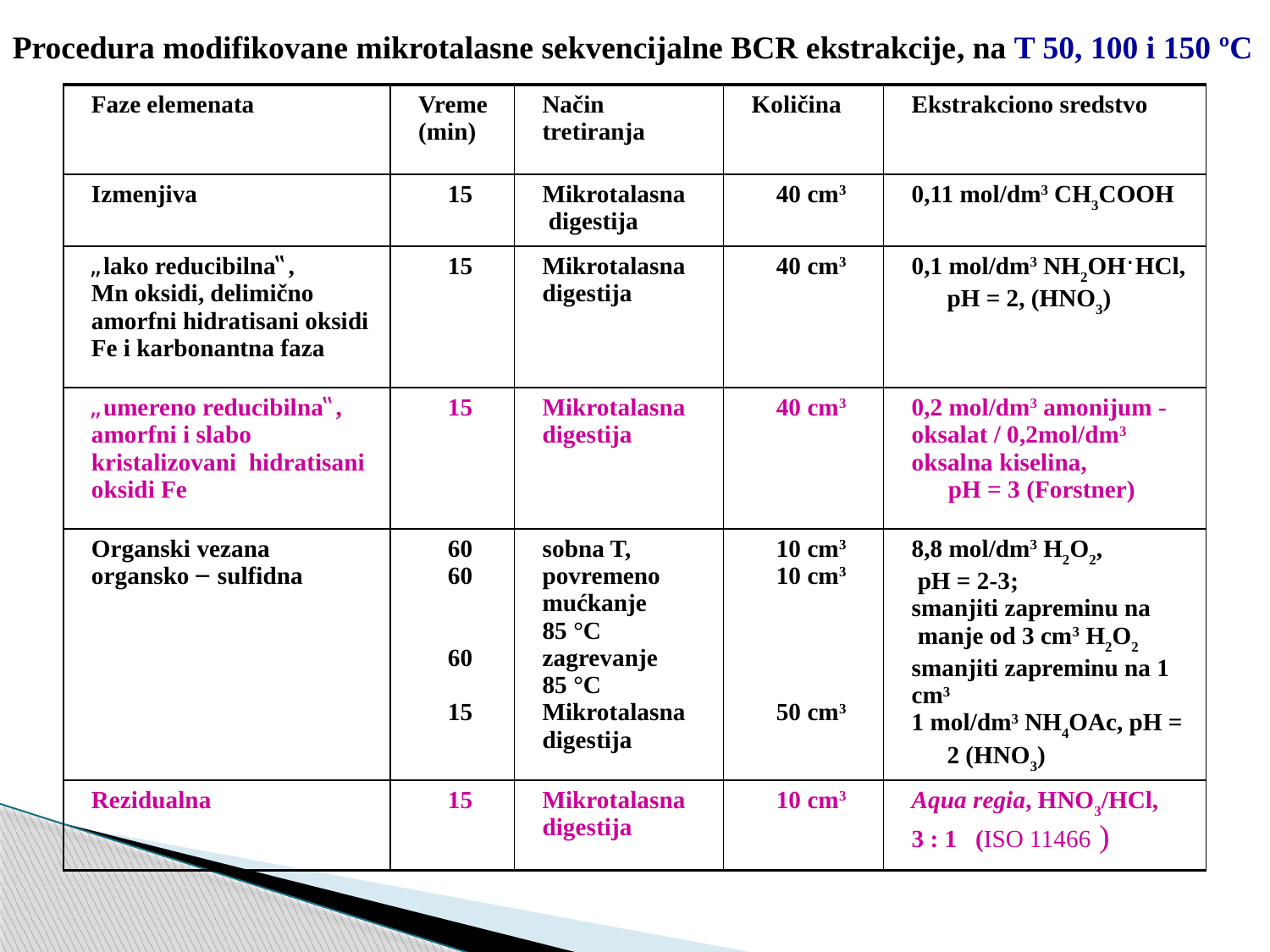

Procedura modifikovane mikrotalasne sekvencijalne BCR ekstrakcije, na T 50, 100 i 150 ºC
| Faze elemenata | Vreme (min) | Način tretiranja | Količina | Ekstrakciono sredstvo |
| --- | --- | --- | --- | --- |
| Izmenjiva | 15 | Mikrotalasna digestija | 40 cm3 | 0,11 mol/dm3 CH3COOH |
| „lako reducibilna“, Mn oksidi, delimično amorfni hidratisani oksidi Fe i karbonantna faza | 15 | Mikrotalasna digestija | 40 cm3 | 0,1 mol/dm3 NH2OH·HCl, pH = 2, (HNO3) |
| „umereno reducibilna“, amorfni i slabo kristalizovani hidratisani oksidi Fe | 15 | Mikrotalasna digestija | 40 cm3 | 0,2 mol/dm3 amonijum - oksalat / 0,2mol/dm3 oksalna kiselina, pH = 3 (Forstner) |
| Organski vezana organsko – sulfidna | 60 60 60 15 | sobna T, povremeno mućkanje 85 °C zagrevanje 85 °C Mikrotalasna digestija | 10 cm3 10 cm3 50 cm3 | 8,8 mol/dm3 H2O2, pH = 2-3; smanjiti zapreminu na manje od 3 cm3 H2O2 smanjiti zapreminu na 1 cm3 1 mol/dm3 NH4OAc, pH = 2 (HNO3) |
| Rezidualna | 15 | Mikrotalasna digestija | 10 cm3 | Aqua regia, HNO3/HCl, 3 : 1 (ISO 11466 ) |